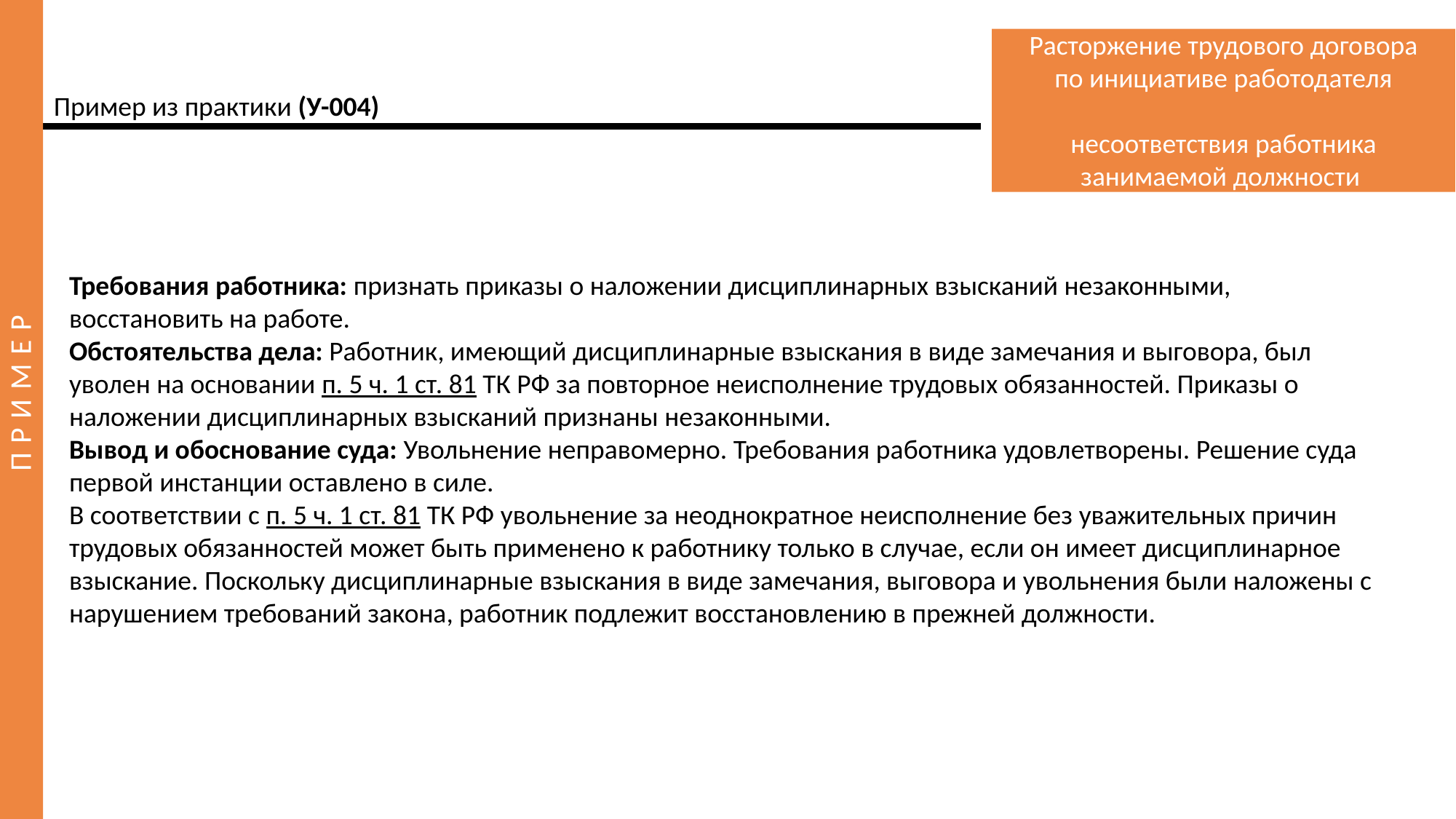

Расторжение трудового договора по инициативе работодателя

несоответствия работника занимаемой должности

Пример из практики (У-004)

Требования работника: признать приказы о наложении дисциплинарных взысканий незаконными, восстановить на работе.
Обстоятельства дела: Работник, имеющий дисциплинарные взыскания в виде замечания и выговора, был уволен на основании п. 5 ч. 1 ст. 81 ТК РФ за повторное неисполнение трудовых обязанностей. Приказы о наложении дисциплинарных взысканий признаны незаконными.
Вывод и обоснование суда: Увольнение неправомерно. Требования работника удовлетворены. Решение суда первой инстанции оставлено в силе.
В соответствии с п. 5 ч. 1 ст. 81 ТК РФ увольнение за неоднократное неисполнение без уважительных причин трудовых обязанностей может быть применено к работнику только в случае, если он имеет дисциплинарное взыскание. Поскольку дисциплинарные взыскания в виде замечания, выговора и увольнения были наложены с нарушением требований закона, работник подлежит восстановлению в прежней должности.

ПРИМЕР